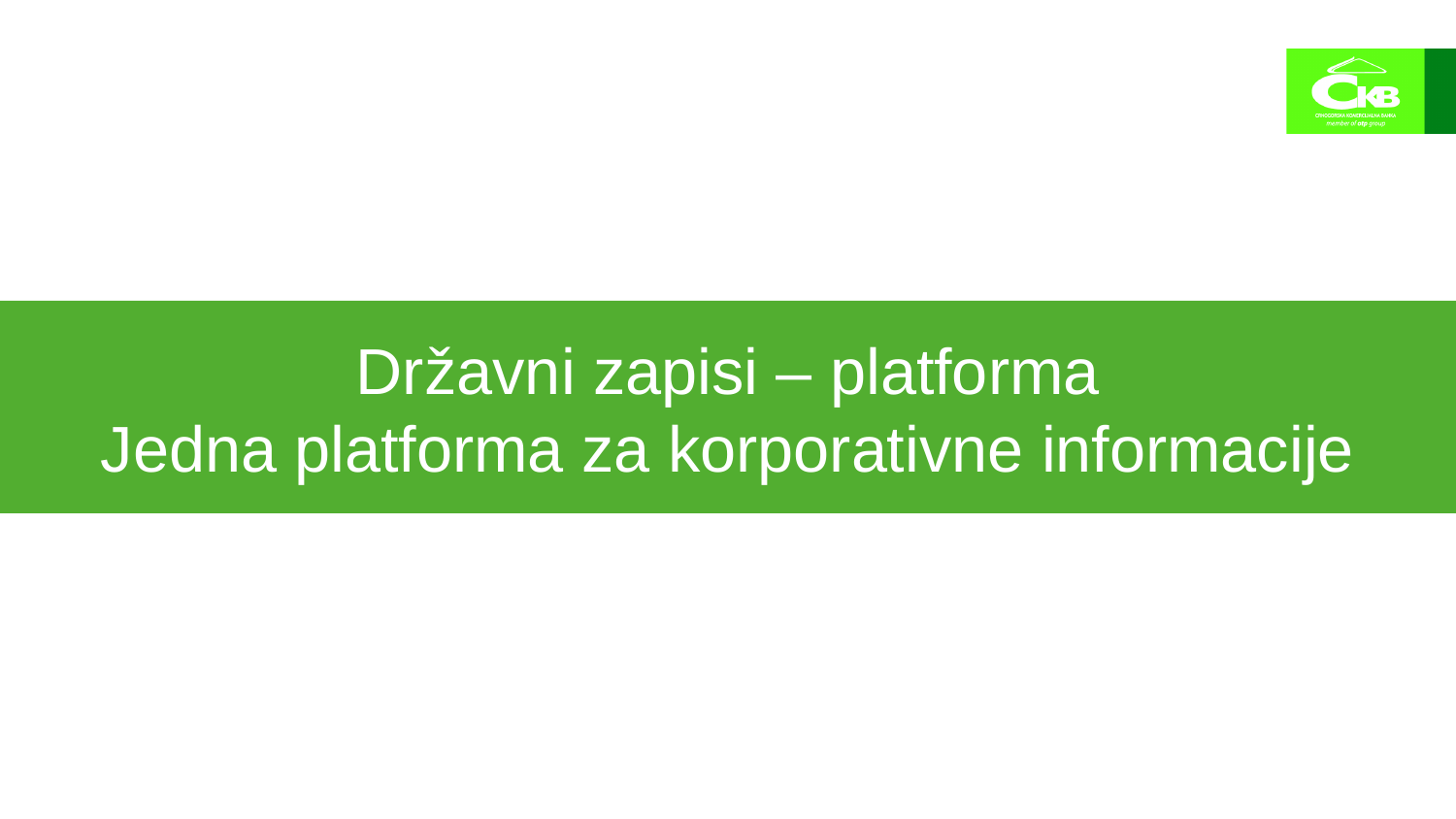

Državni zapisi – platforma
Jedna platforma za korporativne informacije